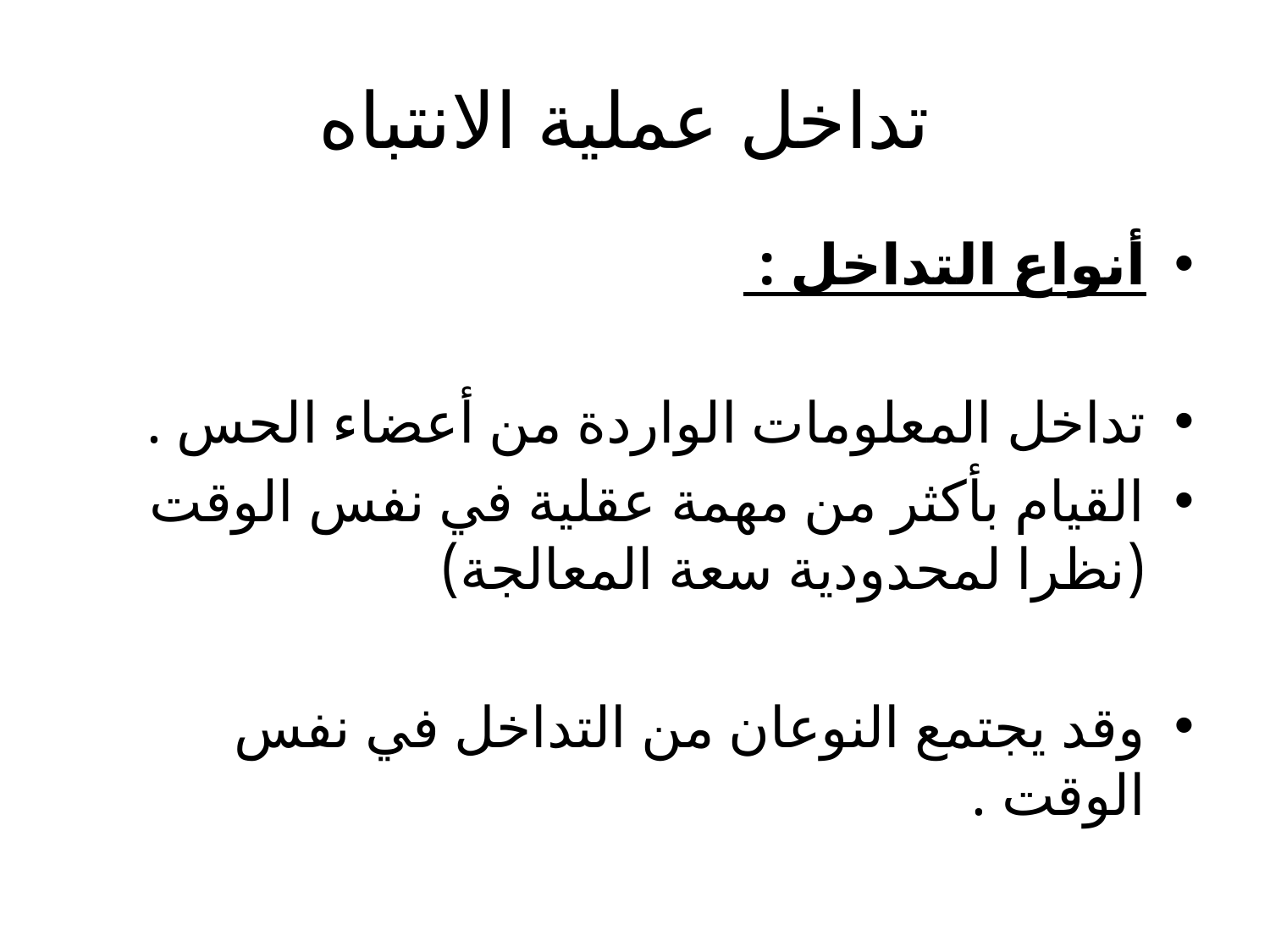

# تداخل عملية الانتباه
أنواع التداخل :

تداخل المعلومات الواردة من أعضاء الحس .
القيام بأكثر من مهمة عقلية في نفس الوقت (نظرا لمحدودية سعة المعالجة)

وقد يجتمع النوعان من التداخل في نفس الوقت .